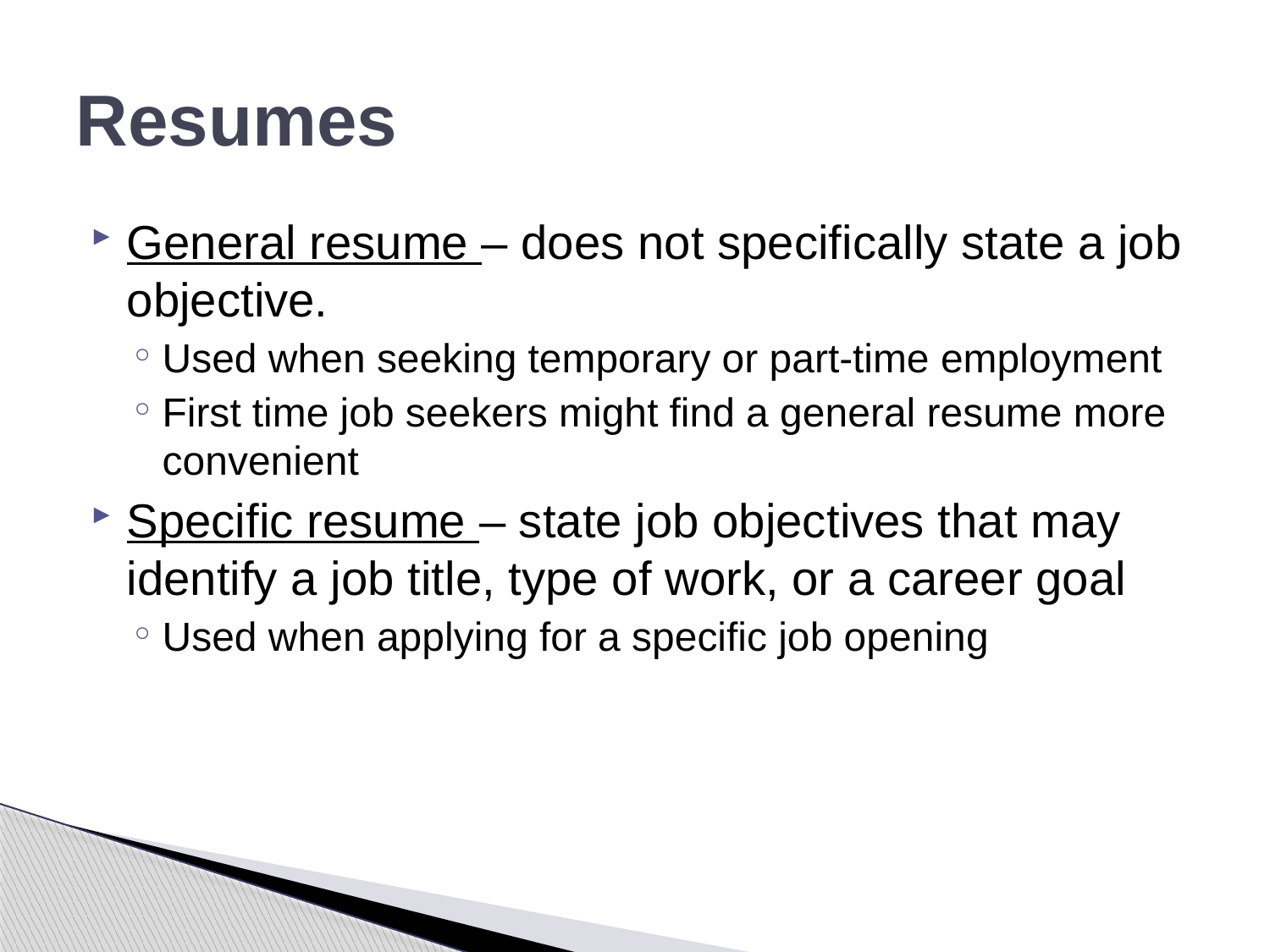

# Resumes
General resume – does not specifically state a job objective.
Used when seeking temporary or part-time employment
First time job seekers might find a general resume more convenient
Specific resume – state job objectives that may identify a job title, type of work, or a career goal
Used when applying for a specific job opening